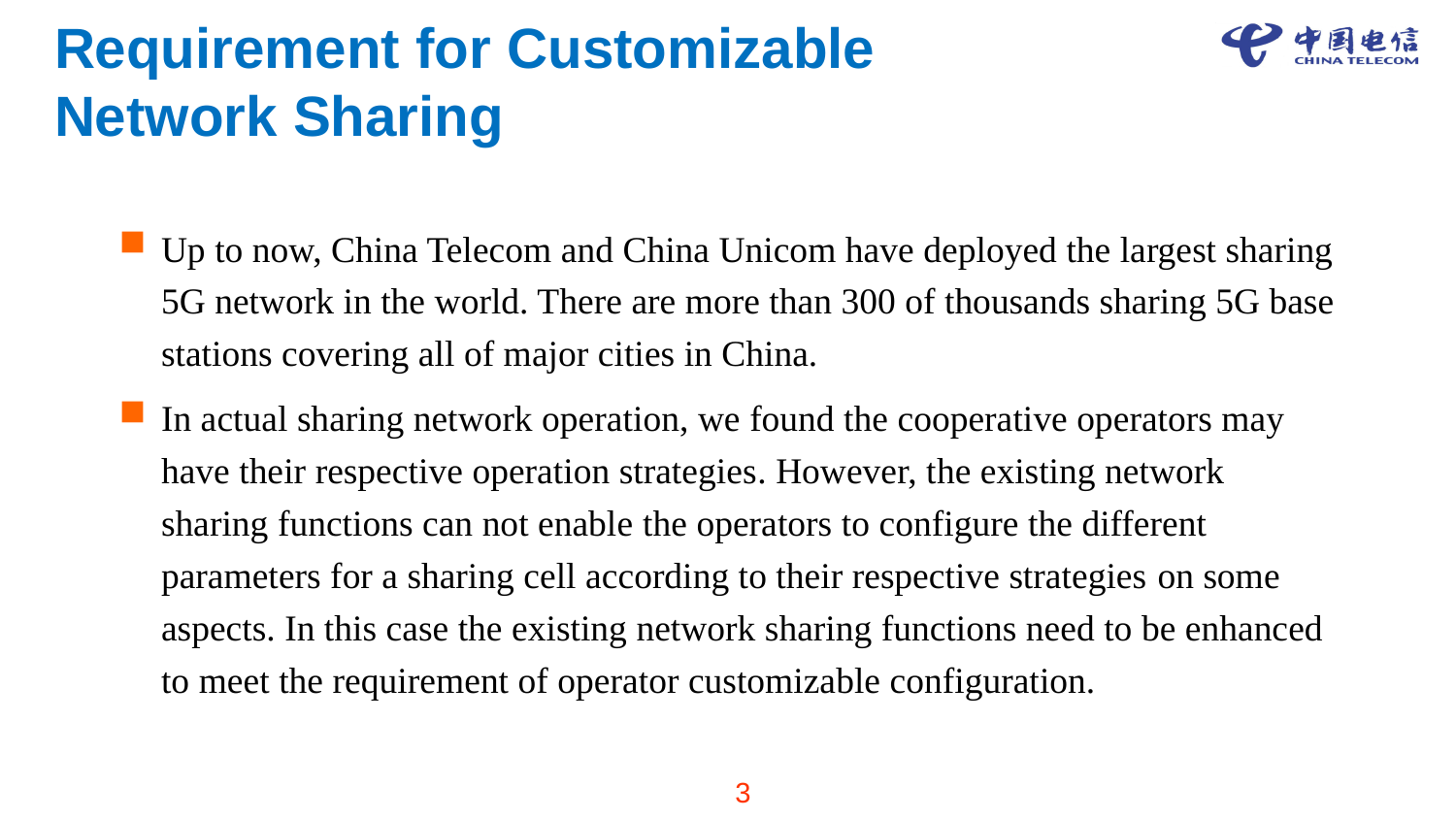

# Requirement for Customizable Network Sharing
Up to now, China Telecom and China Unicom have deployed the largest sharing 5G network in the world. There are more than 300 of thousands sharing 5G base stations covering all of major cities in China.
In actual sharing network operation, we found the cooperative operators may have their respective operation strategies. However, the existing network sharing functions can not enable the operators to configure the different parameters for a sharing cell according to their respective strategies on some aspects. In this case the existing network sharing functions need to be enhanced to meet the requirement of operator customizable configuration.
3